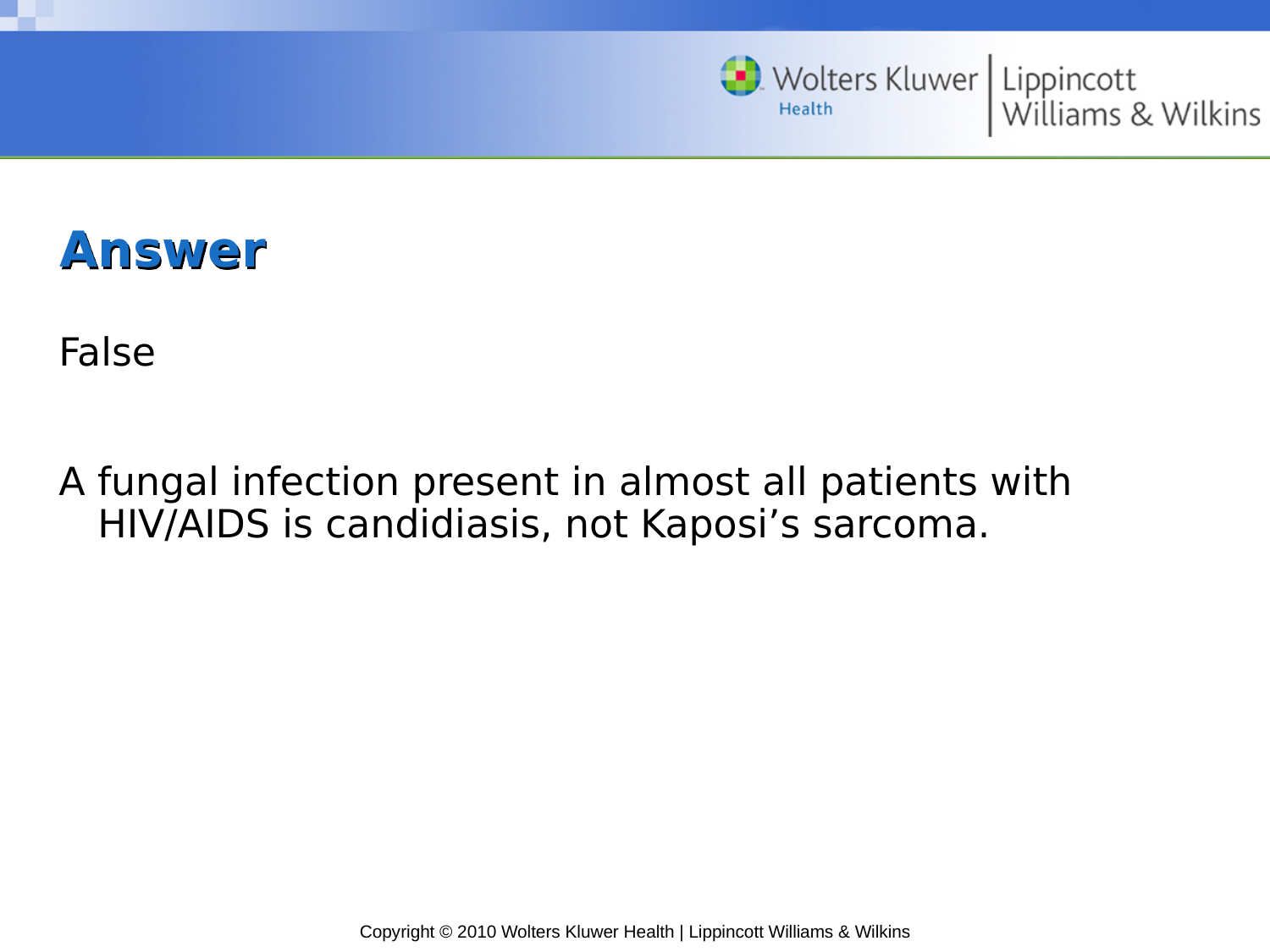

# Answer
False

A fungal infection present in almost all patients with HIV/AIDS is candidiasis, not Kaposi’s sarcoma.